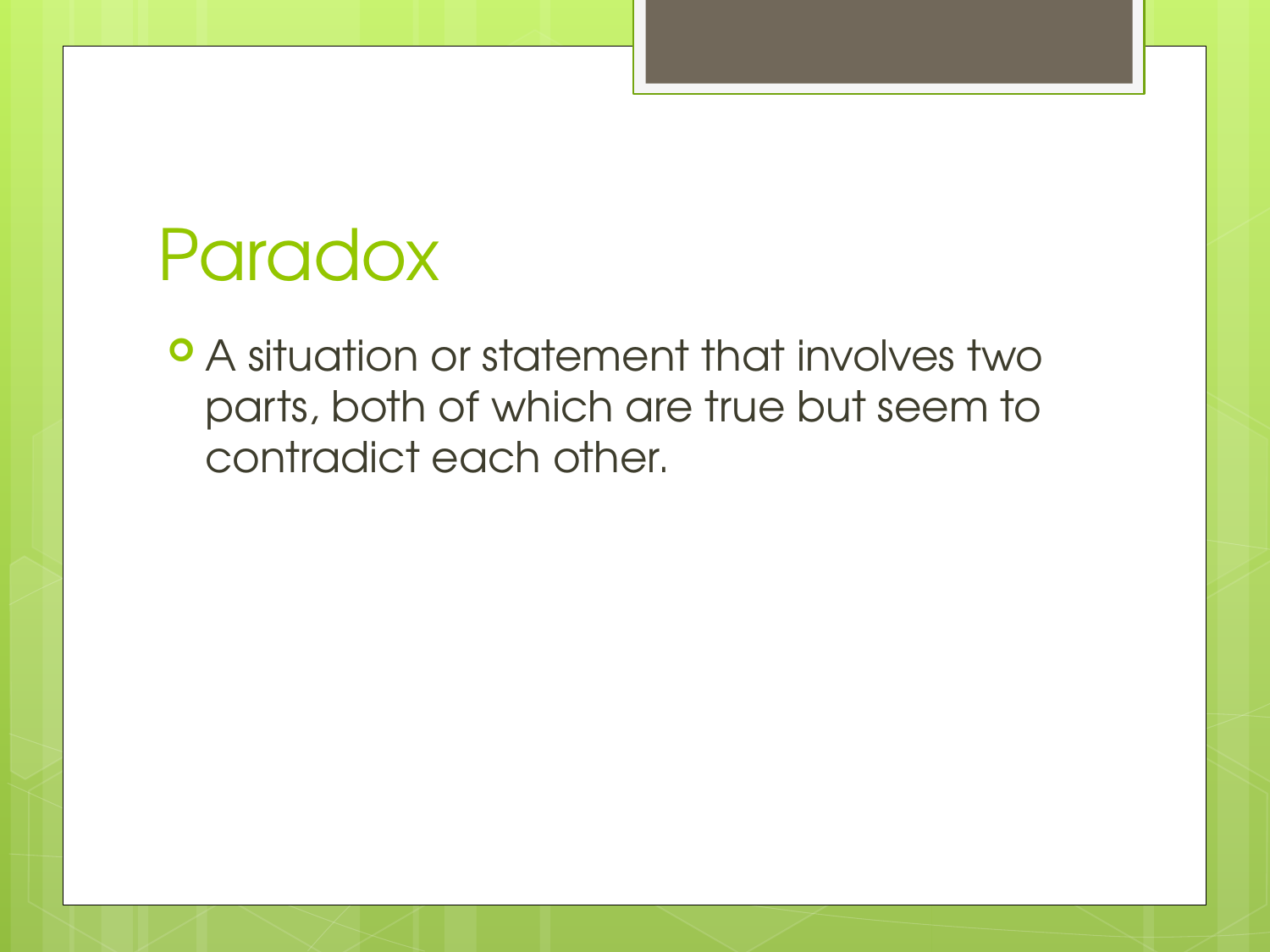

# Paradox
A situation or statement that involves two parts, both of which are true but seem to contradict each other.